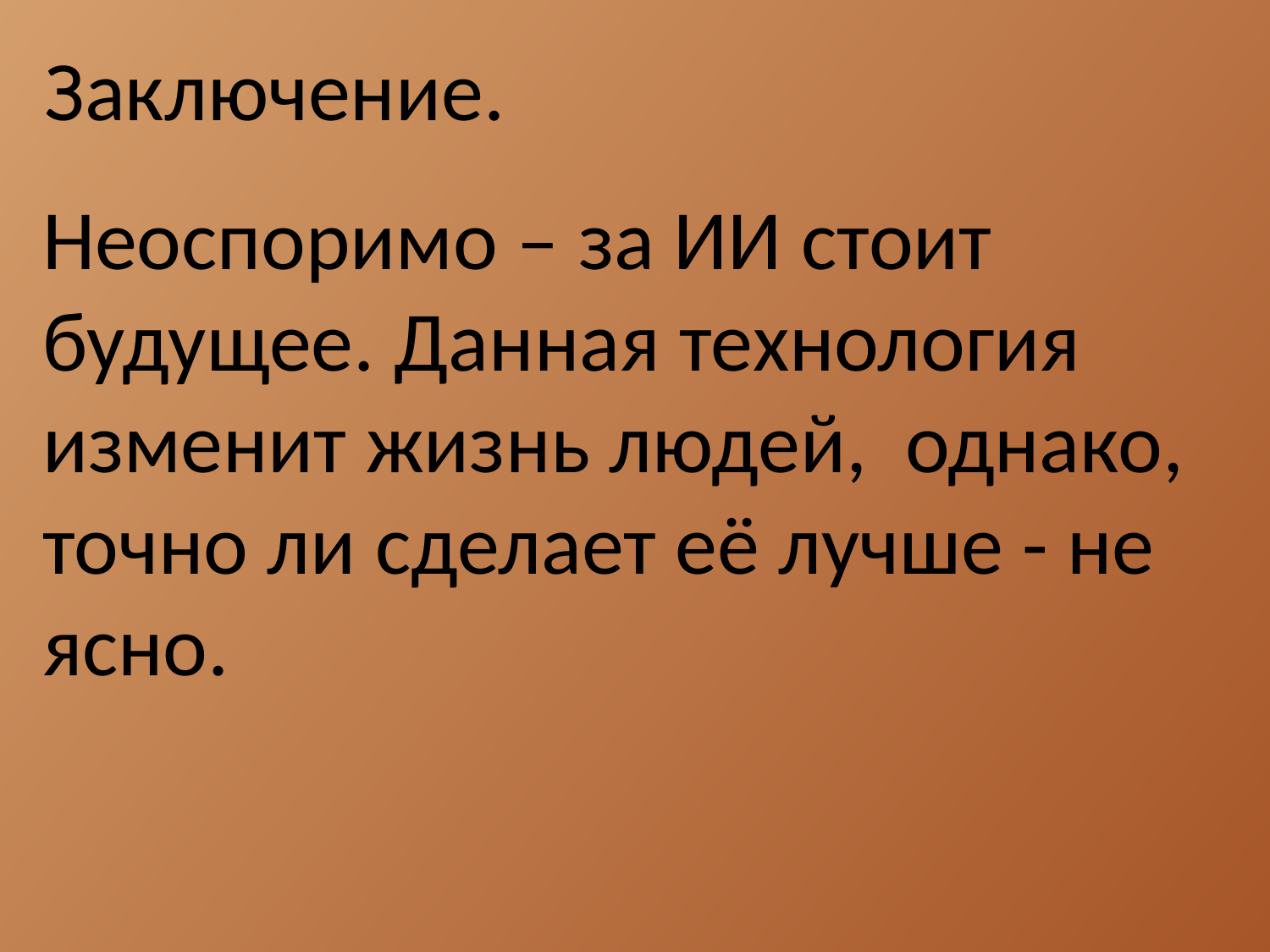

Заключение.
Неоспоримо – за ИИ стоит будущее. Данная технология изменит жизнь людей,  однако, точно ли сделает её лучше - не ясно.